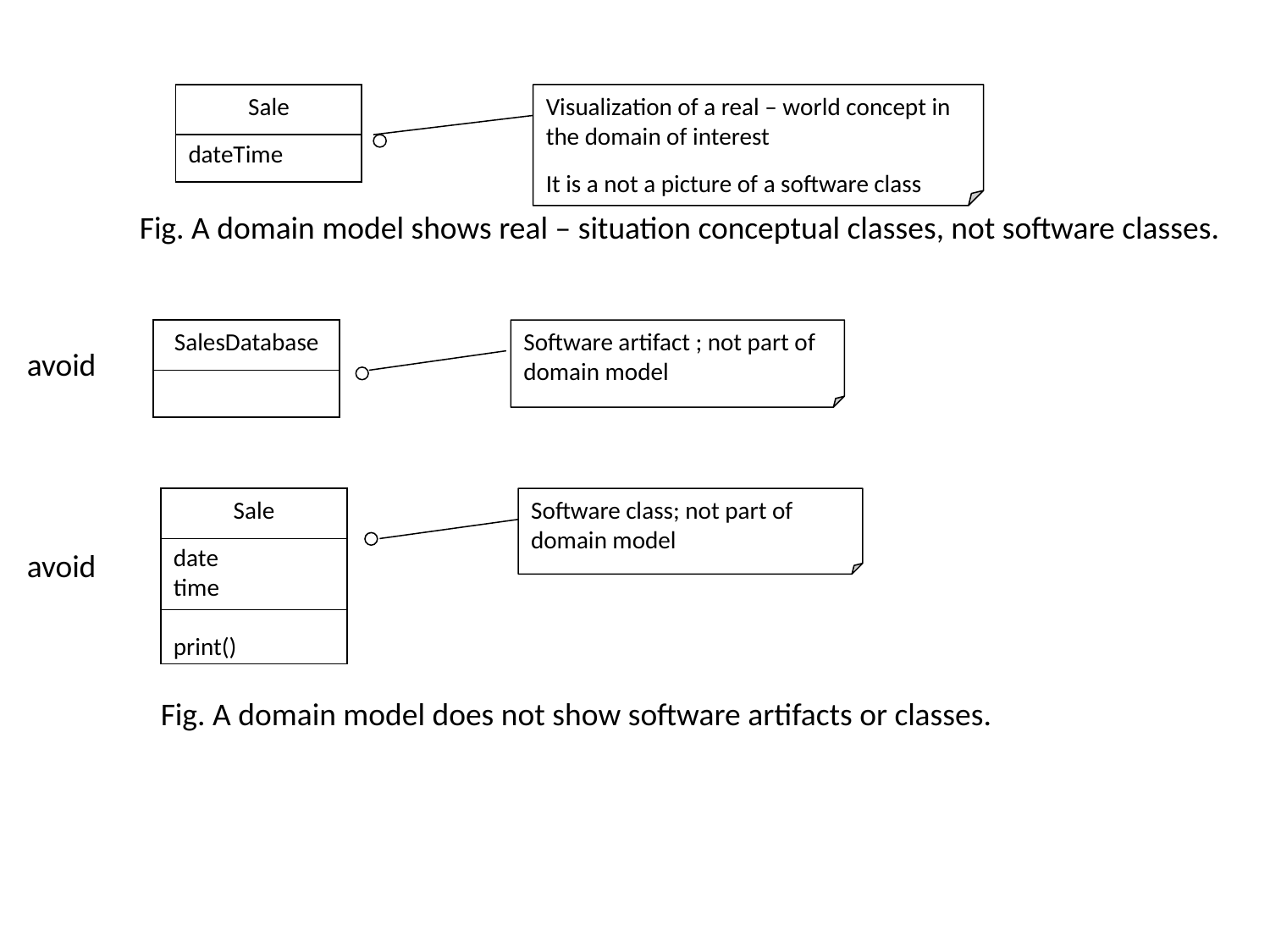

Sale
dateTime
Visualization of a real – world concept in the domain of interest
It is a not a picture of a software class

	Fig. A domain model shows real – situation conceptual classes, not software classes.

SalesDatabase

Software artifact ; not part of domain model
  avoid

Sale
date
time

print()

Software class; not part of domain model

  avoid
Fig. A domain model does not show software artifacts or classes.